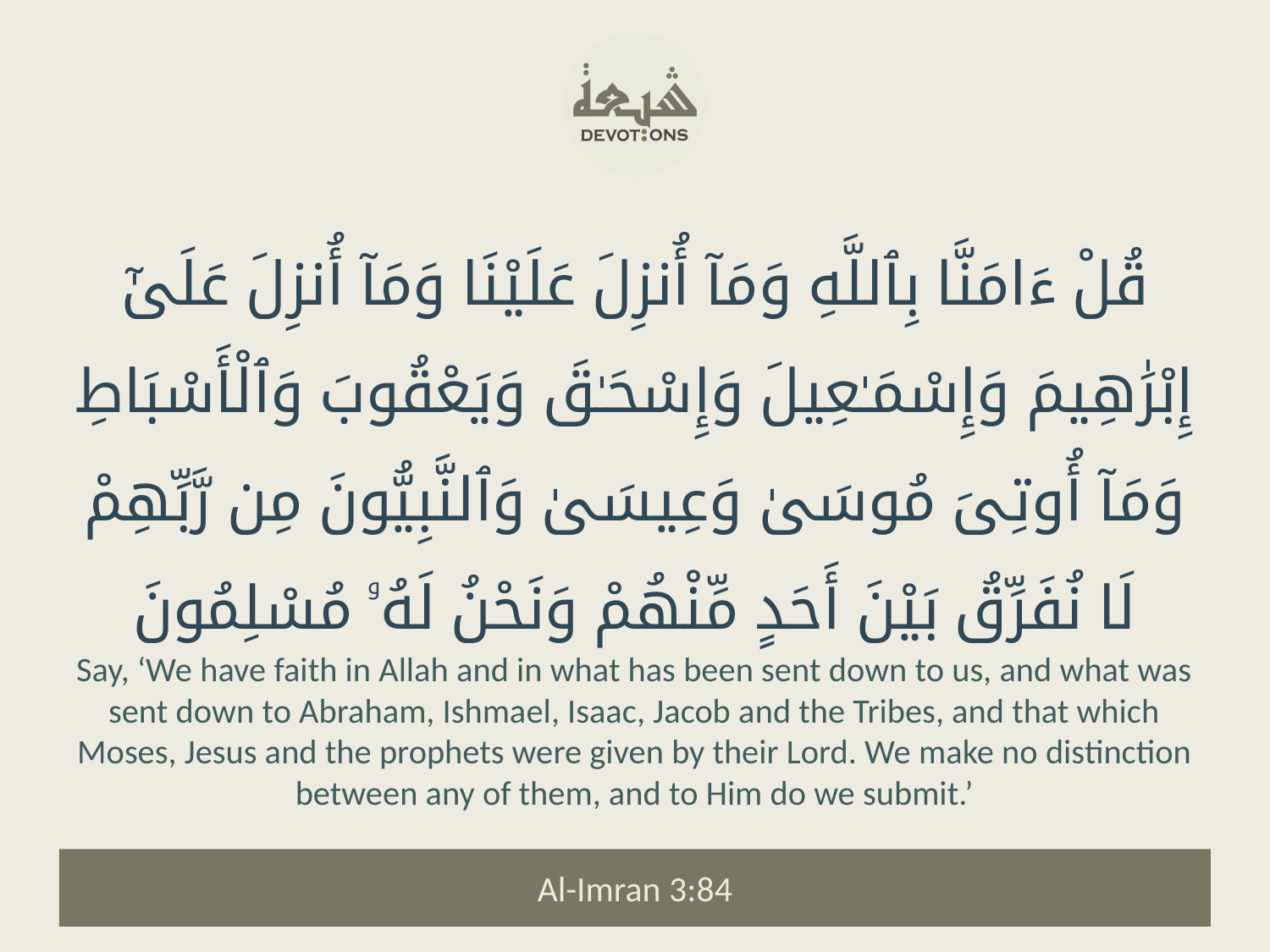

قُلْ ءَامَنَّا بِٱللَّهِ وَمَآ أُنزِلَ عَلَيْنَا وَمَآ أُنزِلَ عَلَىٰٓ إِبْرَٰهِيمَ وَإِسْمَـٰعِيلَ وَإِسْحَـٰقَ وَيَعْقُوبَ وَٱلْأَسْبَاطِ وَمَآ أُوتِىَ مُوسَىٰ وَعِيسَىٰ وَٱلنَّبِيُّونَ مِن رَّبِّهِمْ لَا نُفَرِّقُ بَيْنَ أَحَدٍ مِّنْهُمْ وَنَحْنُ لَهُۥ مُسْلِمُونَ
Say, ‘We have faith in Allah and in what has been sent down to us, and what was sent down to Abraham, Ishmael, Isaac, Jacob and the Tribes, and that which Moses, Jesus and the prophets were given by their Lord. We make no distinction between any of them, and to Him do we submit.’
Al-Imran 3:84